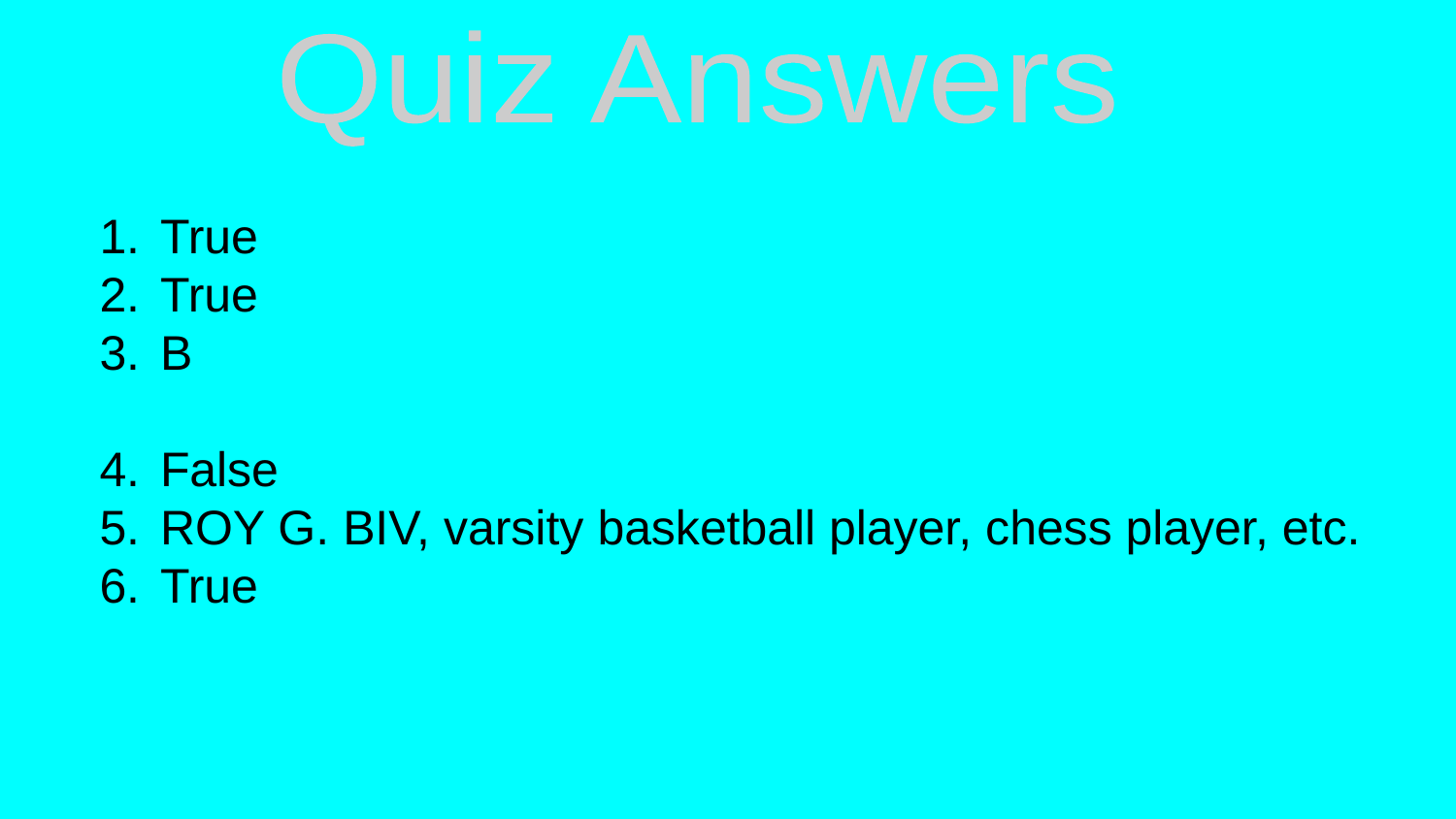

Quiz Answers
True
True
B

False
ROY G. BIV, varsity basketball player, chess player, etc.
True